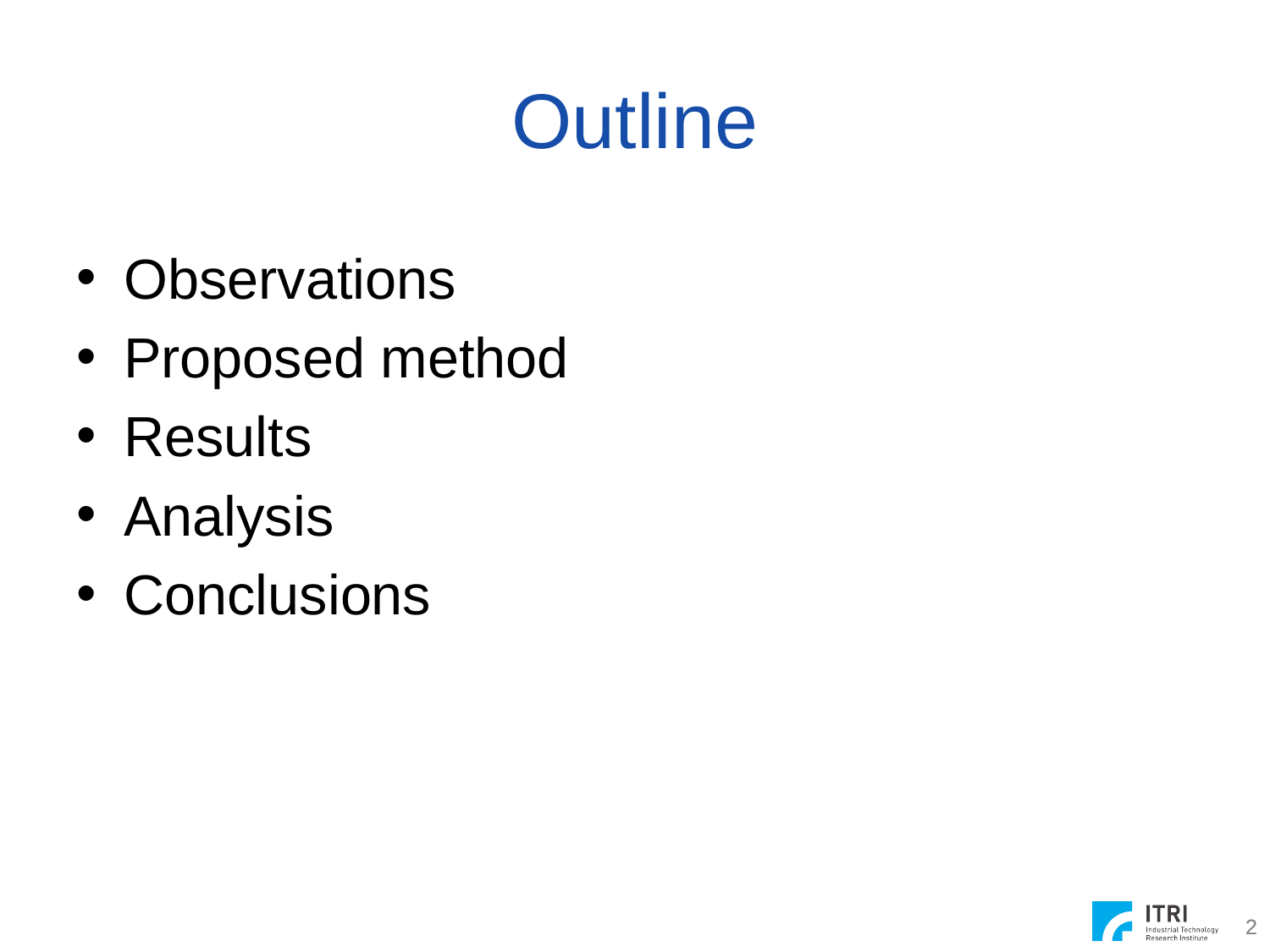

# Outline
Observations
Proposed method
Results
Analysis
Conclusions

2